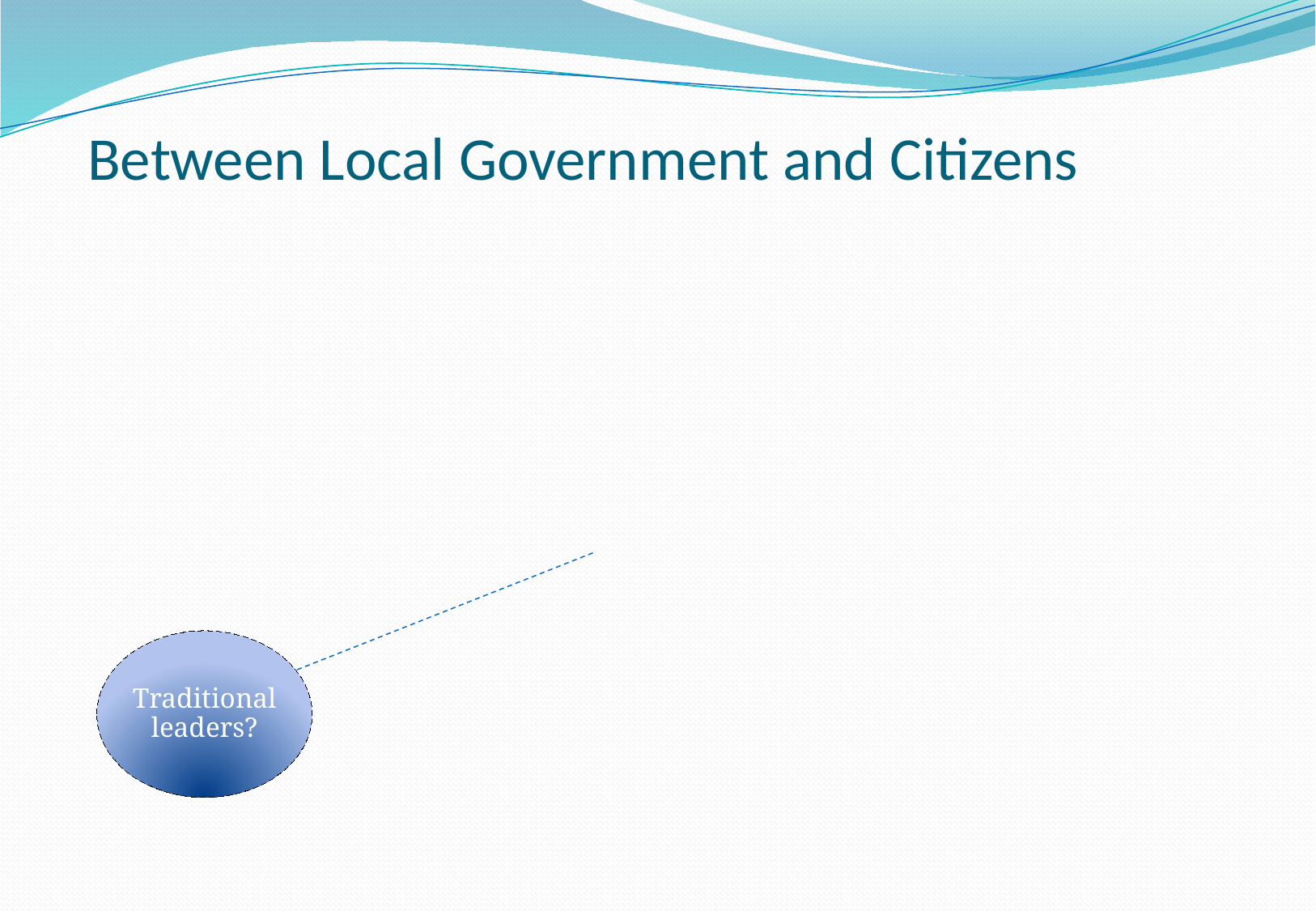

# Between Local Government and Citizens

Traditional leaders?